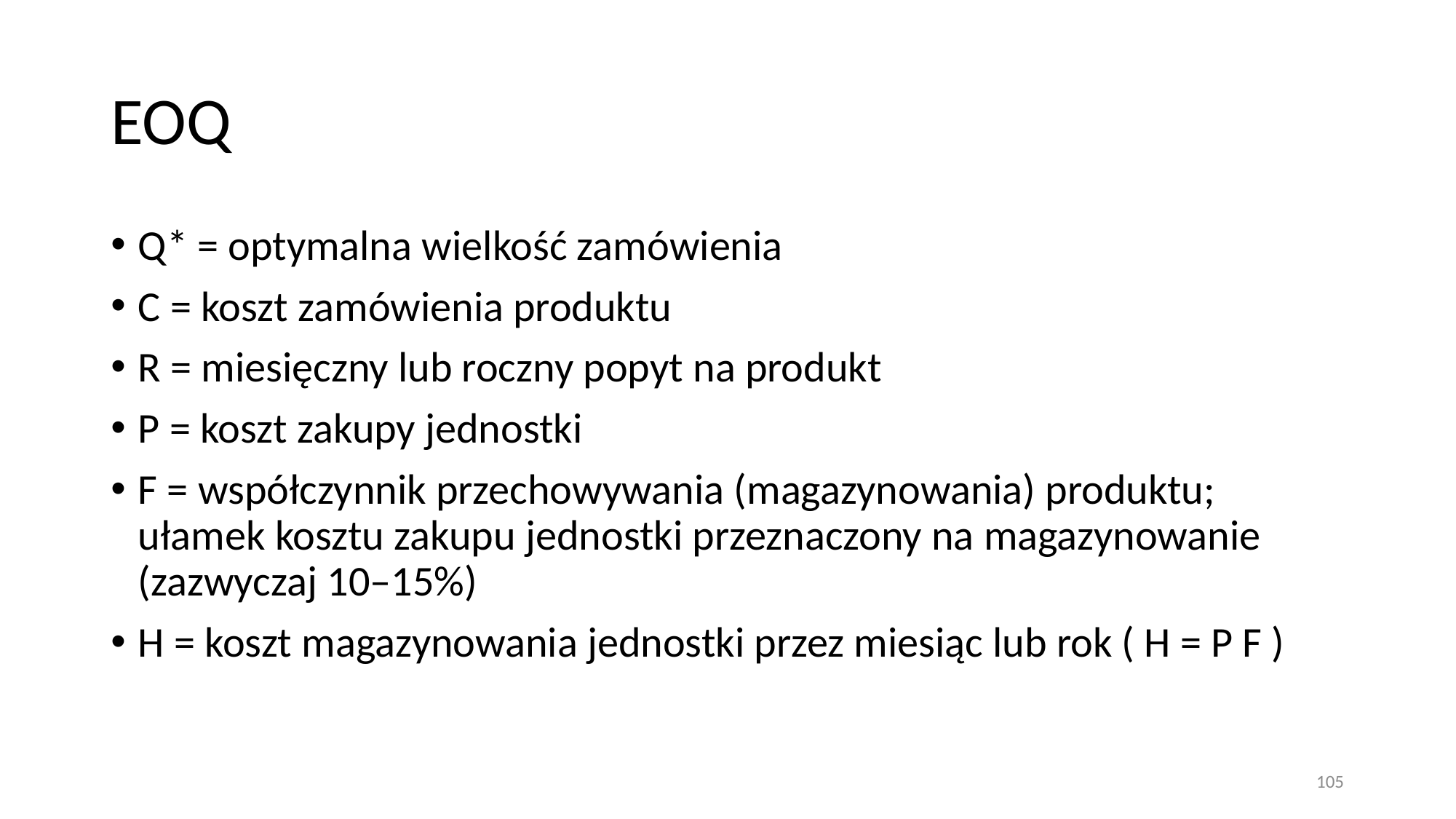

# EOQ
Q* = optymalna wielkość zamówienia
C = koszt zamówienia produktu
R = miesięczny lub roczny popyt na produkt
P = koszt zakupy jednostki
F = współczynnik przechowywania (magazynowania) produktu; ułamek kosztu zakupu jednostki przeznaczony na magazynowanie (zazwyczaj 10–15%)
H = koszt magazynowania jednostki przez miesiąc lub rok ( H = P F )
105